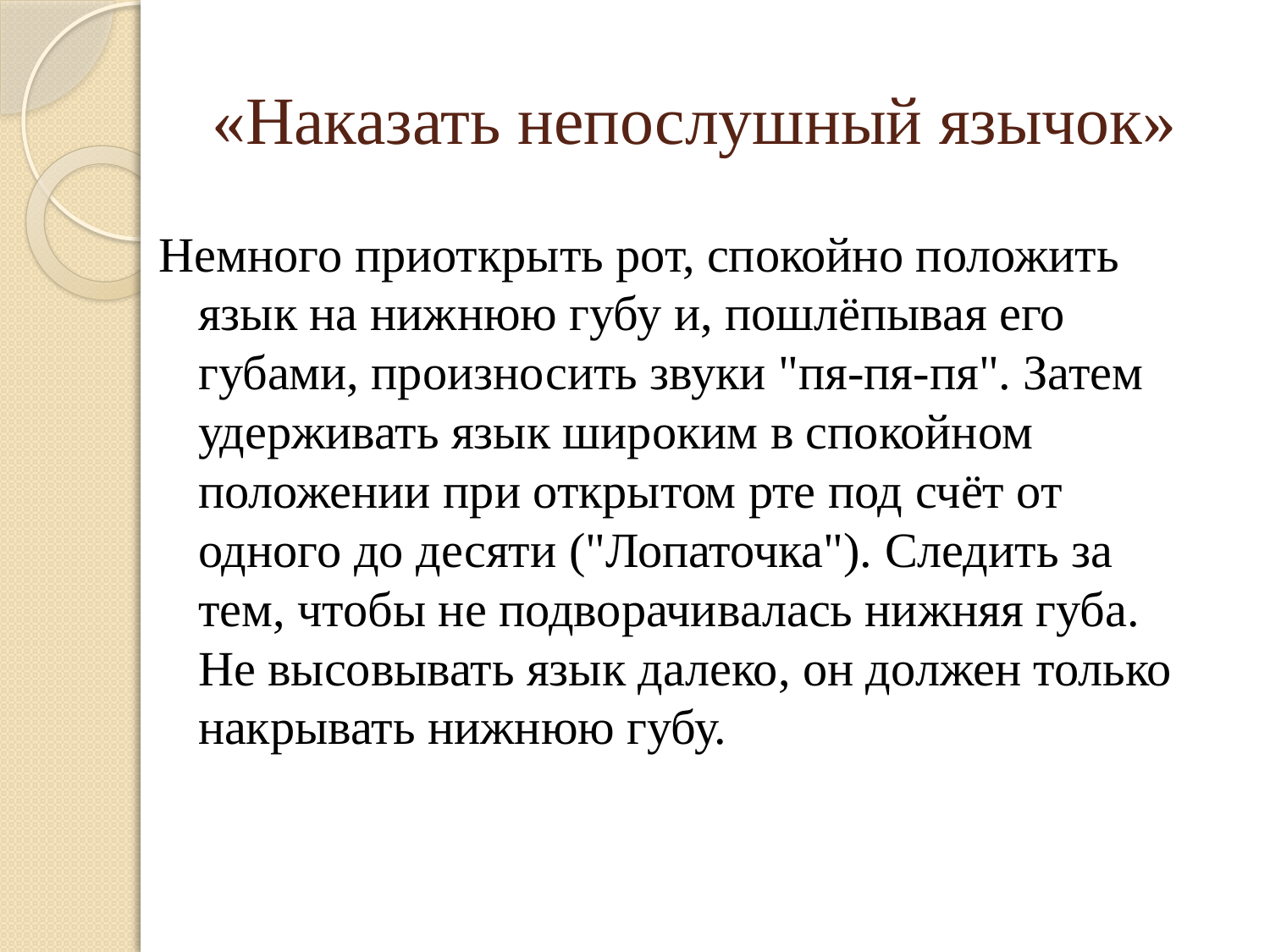

# «Наказать непослушный язычок»
Немного приоткрыть рот, спокойно положить язык на нижнюю губу и, пошлёпывая его губами, произносить звуки "пя-пя-пя". Затем удерживать язык широким в спокойном положении при открытом рте под счёт от одного до десяти ("Лопаточка"). Следить за тем, чтобы не подворачивалась нижняя губа. Не высовывать язык далеко, он должен только накрывать нижнюю губу.